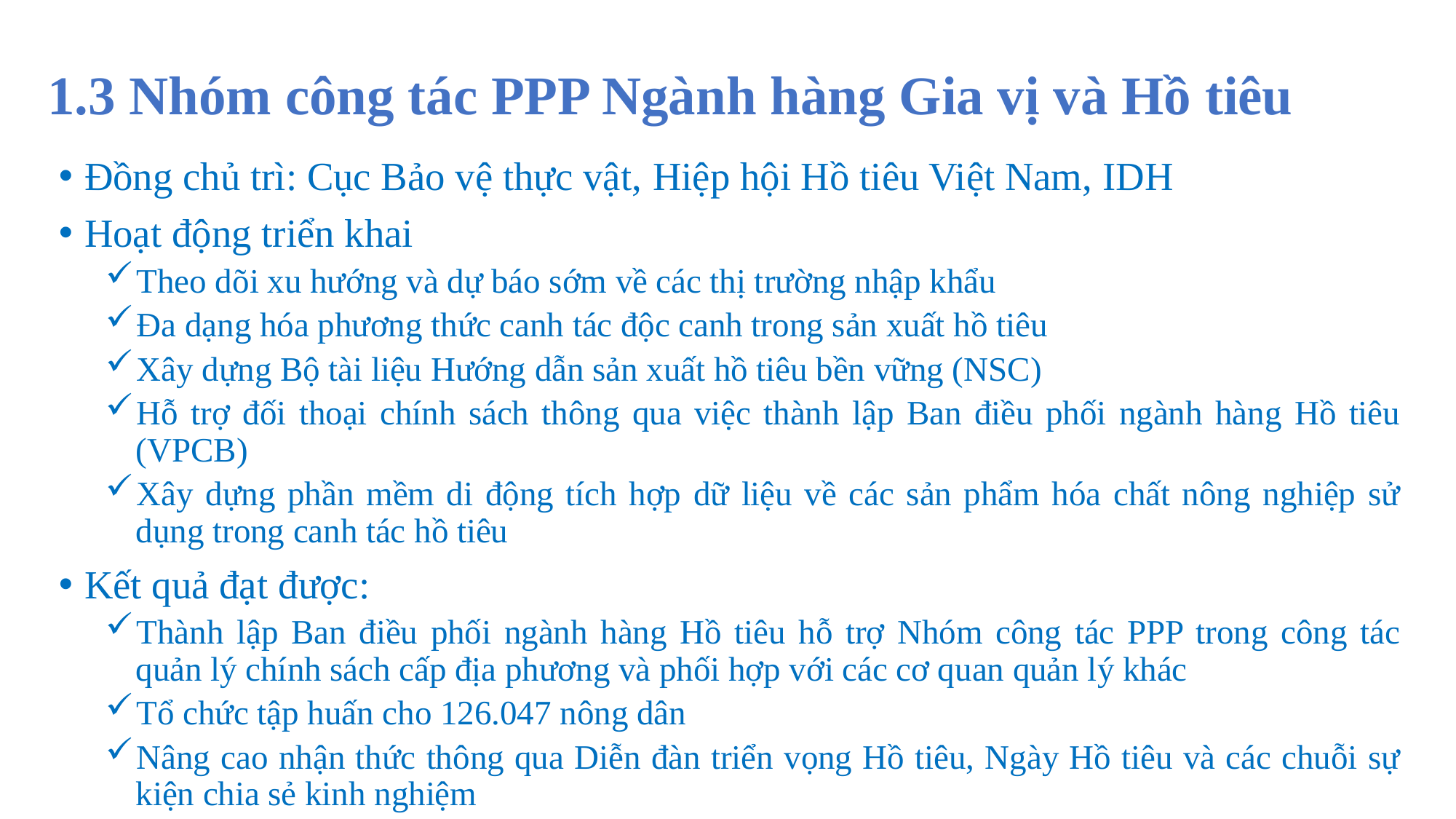

# 1.3 Nhóm công tác PPP Ngành hàng Gia vị và Hồ tiêu
Đồng chủ trì: Cục Bảo vệ thực vật, Hiệp hội Hồ tiêu Việt Nam, IDH
Hoạt động triển khai
Theo dõi xu hướng và dự báo sớm về các thị trường nhập khẩu
Đa dạng hóa phương thức canh tác độc canh trong sản xuất hồ tiêu
Xây dựng Bộ tài liệu Hướng dẫn sản xuất hồ tiêu bền vững (NSC)
Hỗ trợ đối thoại chính sách thông qua việc thành lập Ban điều phối ngành hàng Hồ tiêu (VPCB)
Xây dựng phần mềm di động tích hợp dữ liệu về các sản phẩm hóa chất nông nghiệp sử dụng trong canh tác hồ tiêu
Kết quả đạt được:
Thành lập Ban điều phối ngành hàng Hồ tiêu hỗ trợ Nhóm công tác PPP trong công tác quản lý chính sách cấp địa phương và phối hợp với các cơ quan quản lý khác
Tổ chức tập huấn cho 126.047 nông dân
Nâng cao nhận thức thông qua Diễn đàn triển vọng Hồ tiêu, Ngày Hồ tiêu và các chuỗi sự kiện chia sẻ kinh nghiệm